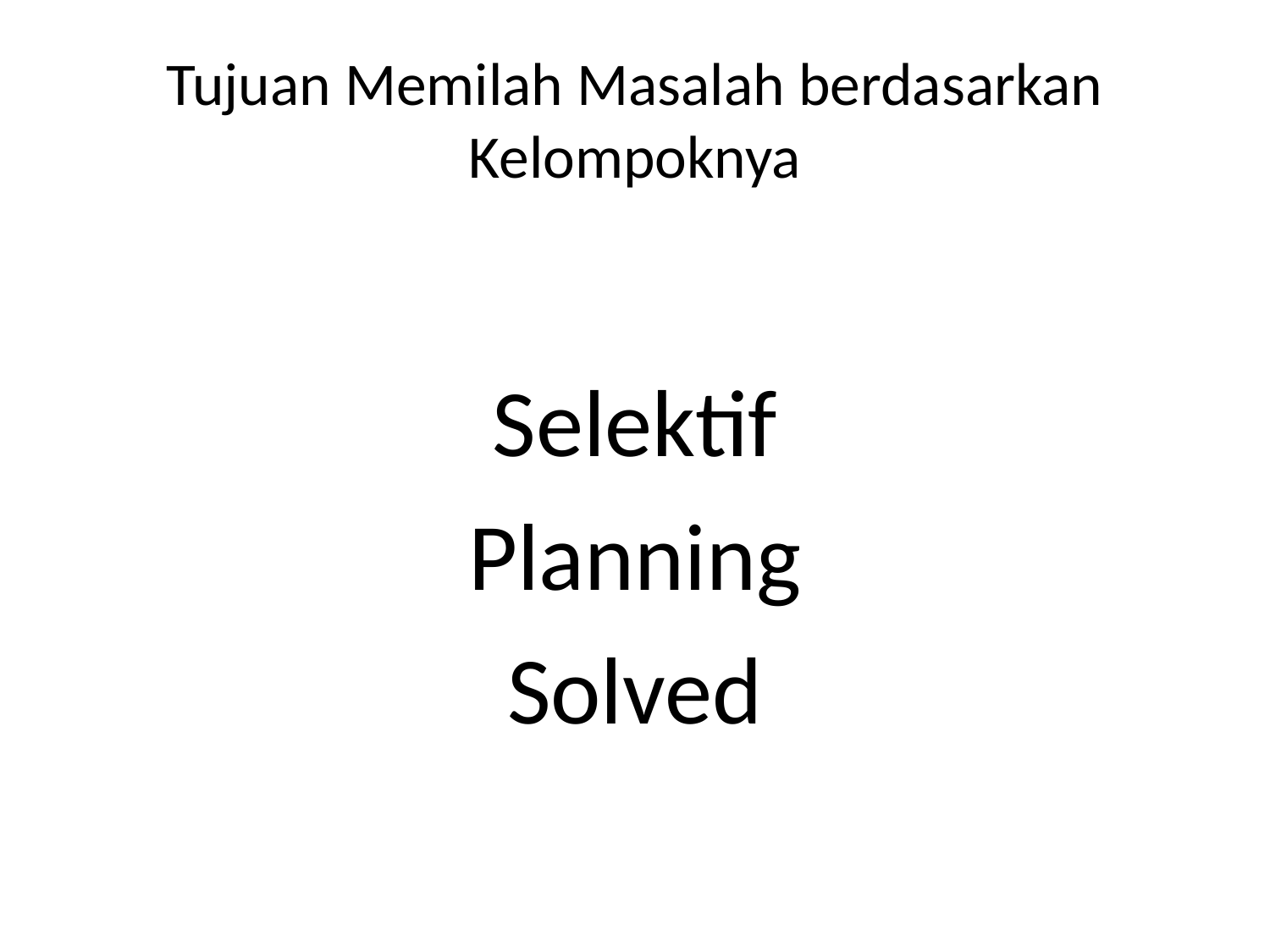

# Tujuan Memilah Masalah berdasarkan Kelompoknya

Selektif
Planning
Solved